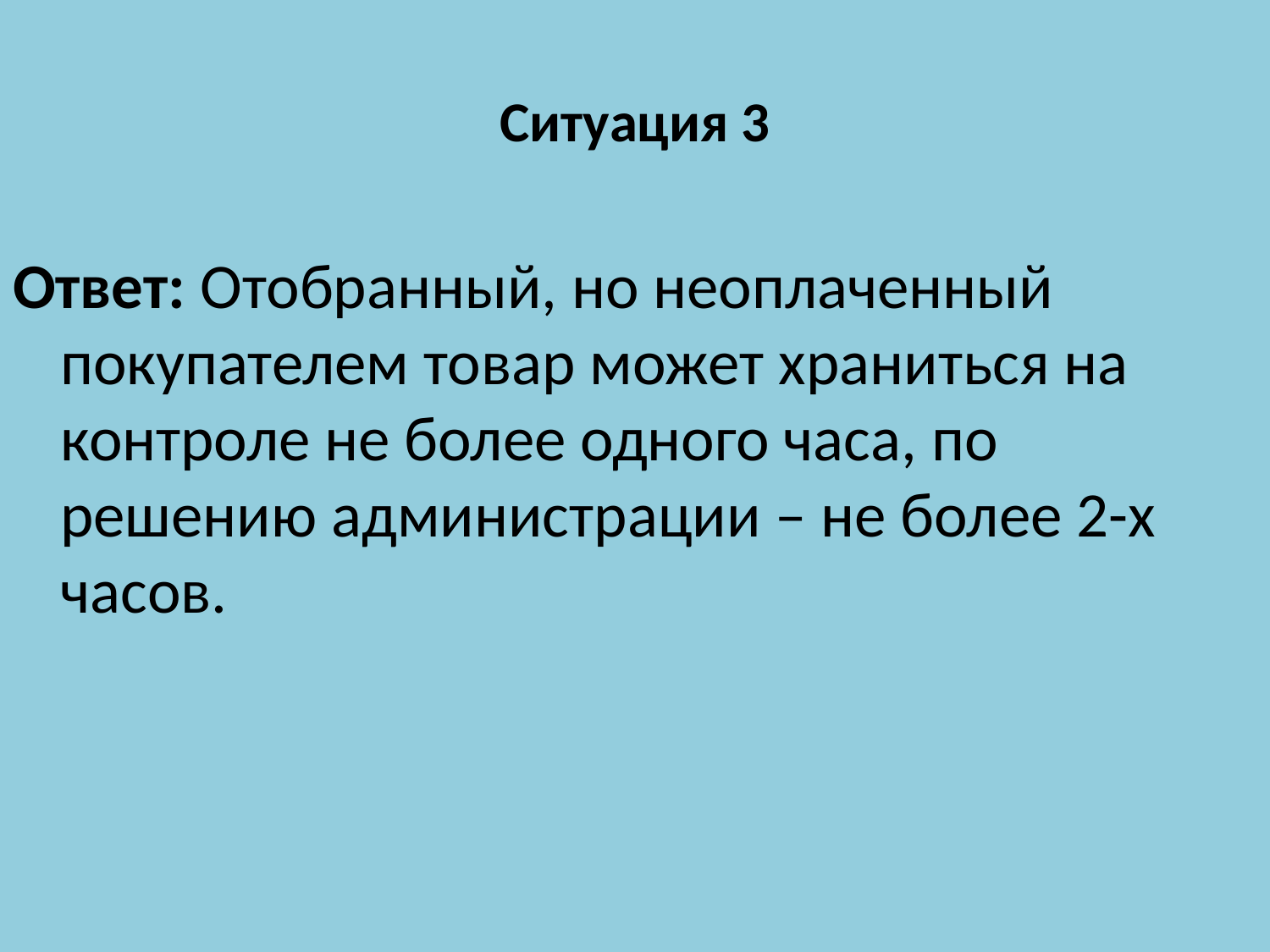

#

Ситуация 3

Ответ: Отобранный, но неоплаченный покупателем товар может храниться на контроле не более одного часа, по решению администрации – не более 2-х часов.